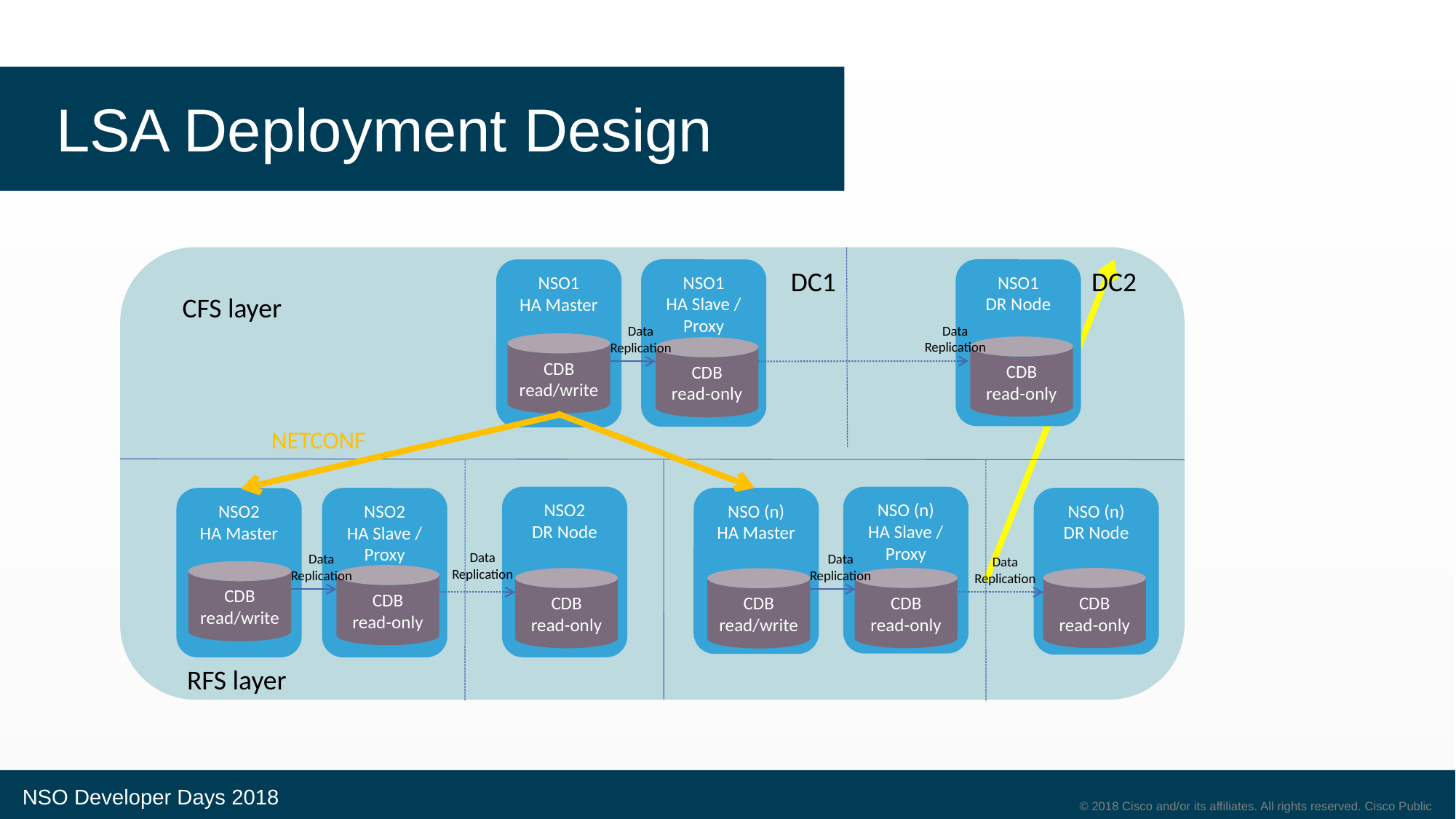

# LSA Deployment Design

DC1
DC2
NSO1
HA Master
NSO1
HA Slave / Proxy
NSO1
DR Node
CFS layer
Data Replication
Data Replication
CDB
read/write
CDB
read-only
CDB
read-only
NETCONF
NSO2
DR Node
NSO (n)
HA Slave / Proxy
NSO2
HA Master
NSO2
HA Slave / Proxy
NSO (n)
HA Master
NSO (n)
DR Node
Data Replication
Data Replication
Data Replication
Data Replication
CDB
read/write
CDB
read-only
CDB
read-only
CDB
read-only
CDB
read-only
CDB
read/write
RFS layer